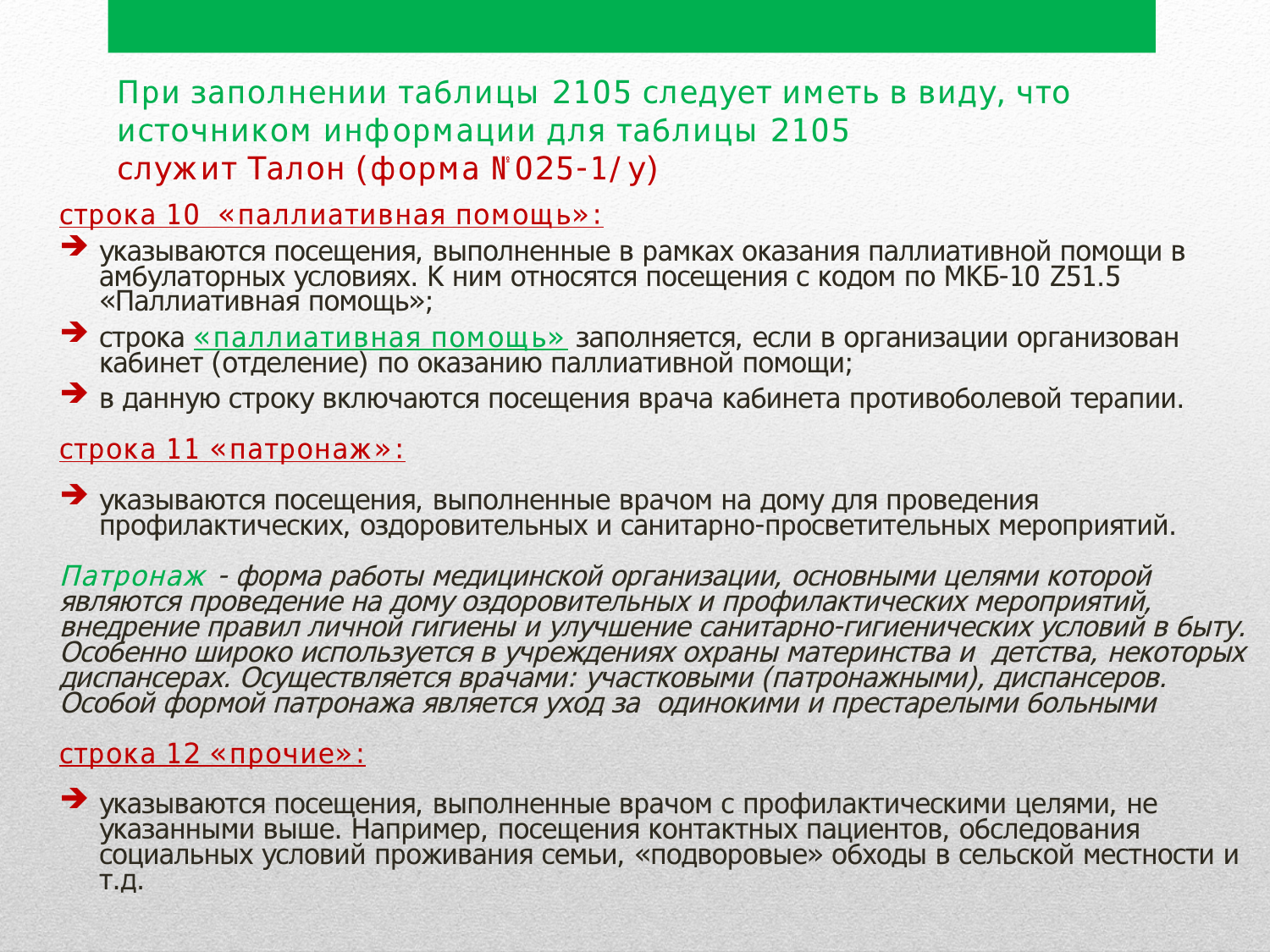

При заполнении таблицы 2105 следует иметь в виду, что  источником информации для таблицы 2105                            служит Талон (форма №025-1/у)
строка 10  «паллиативная помощь»:
указываются посещения, выполненные в рамках оказания паллиативной помощи в  амбулаторных условиях. К ним относятся посещения с кодом по МКБ-10 Z51.5 «Паллиативная помощь»;
строка «паллиативная помощь» заполняется, если в организации организован кабинет (отделение) по оказанию паллиативной помощи;
в данную строку включаются посещения врача кабинета противоболевой терапии.

строка 11 «патронаж»:

указываются посещения, выполненные врачом на дому для проведения профилактических, оздоровительных и санитарно-просветительных мероприятий.

Патронаж - форма работы медицинской организации, основными целями которой  являются проведение на дому оздоровительных и профилактических мероприятий, внедрение правил личной гигиены и улучшение санитарно-гигиенических условий в быту. Особенно широко используется в учреждениях охраны материнства и  детства, некоторых диспансерах. Осуществляется врачами: участковыми (патронажными), диспансеров. Особой формой патронажа является уход за  одинокими и престарелыми больными

строка 12 «прочие»:

указываются посещения, выполненные врачом с профилактическими целями, не указанными выше. Например, посещения контактных пациентов, обследования социальных условий проживания семьи, «подворовые» обходы в сельской местности и т.д.